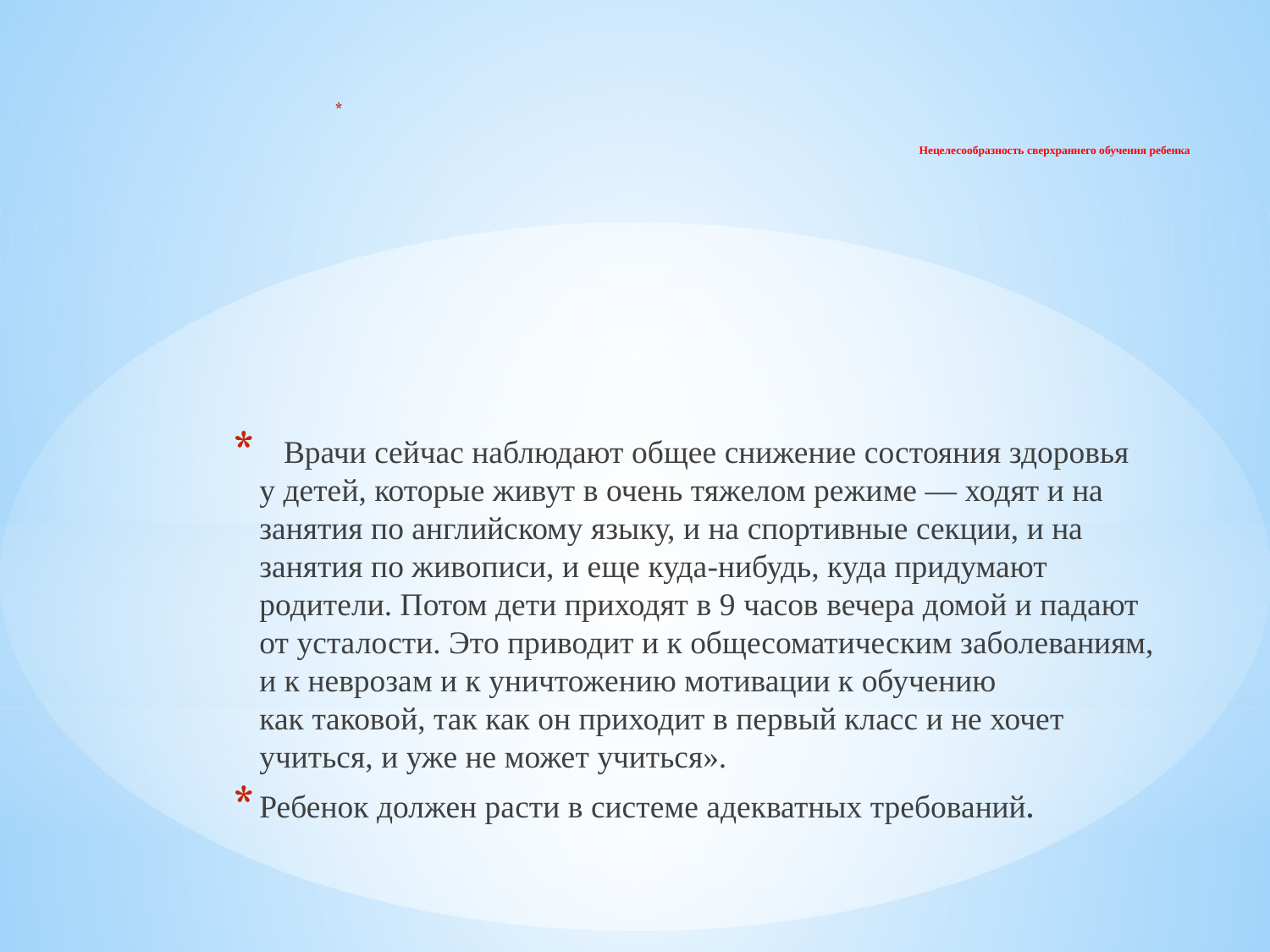

# Нецелесообразность сверхраннего обучения ребенка

   Врачи сейчас наблюдают общее снижение состояния здоровья     у детей, которые живут в очень тяжелом режиме — ходят и на занятия по английскому языку, и на спортивные секции, и на занятия по живописи, и еще куда-нибудь, куда придумают родители. Потом дети приходят в 9 часов вечера домой и падают от усталости. Это приводит и к общесоматическим заболеваниям, и к неврозам и к уничтожению мотивации к обучению как таковой, так как он приходит в первый класс и не хочет учиться, и уже не может учиться».
Ребенок должен расти в системе адекватных требований.